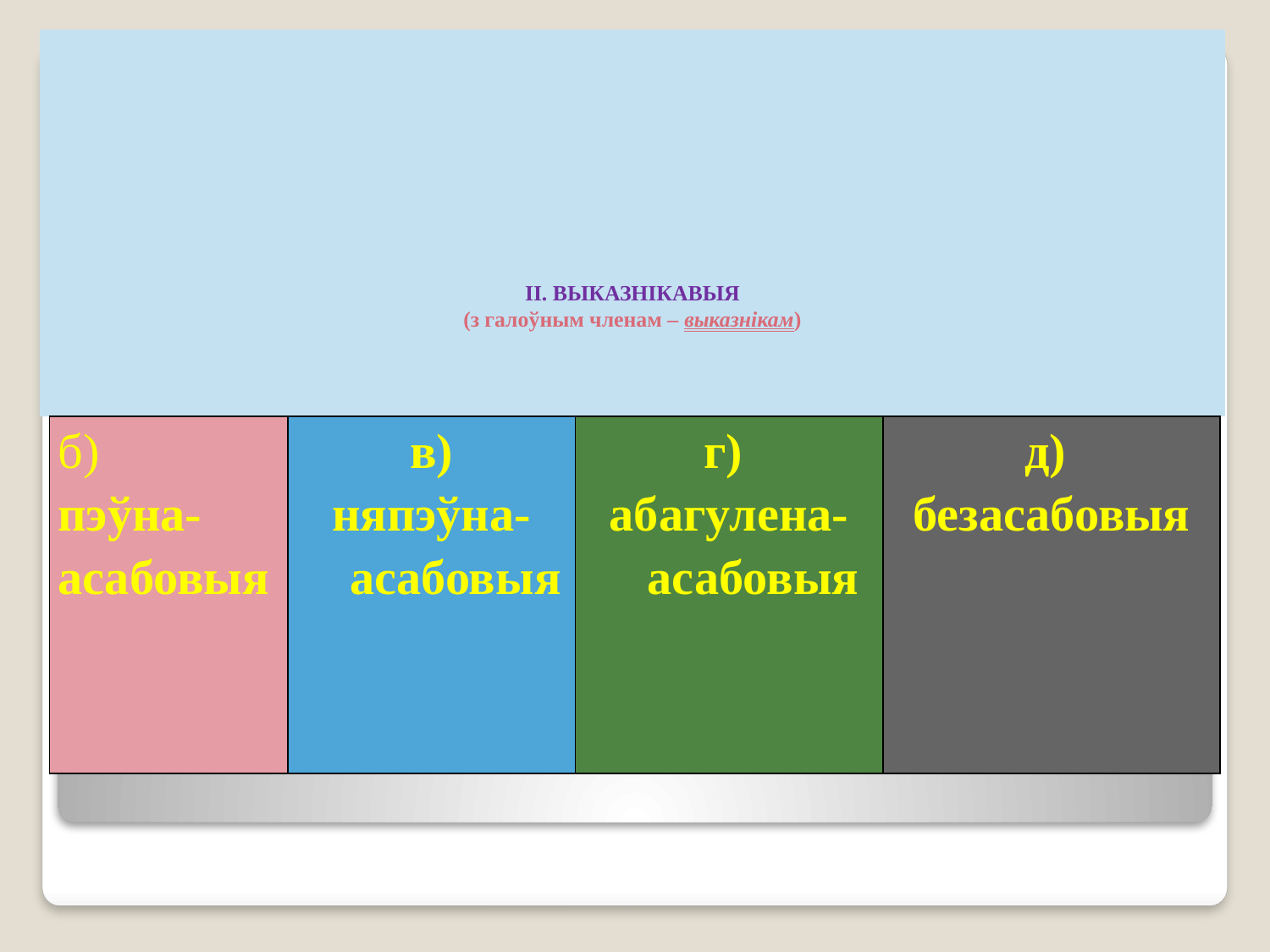

# ІІ. ВЫКАЗНІКАВЫЯ (з галоўным членам – выказнікам)
| б) пэўна-асабовыя | в) няпэўна-асабовыя | г) абагулена-асабовыя | д) безасабовыя |
| --- | --- | --- | --- |